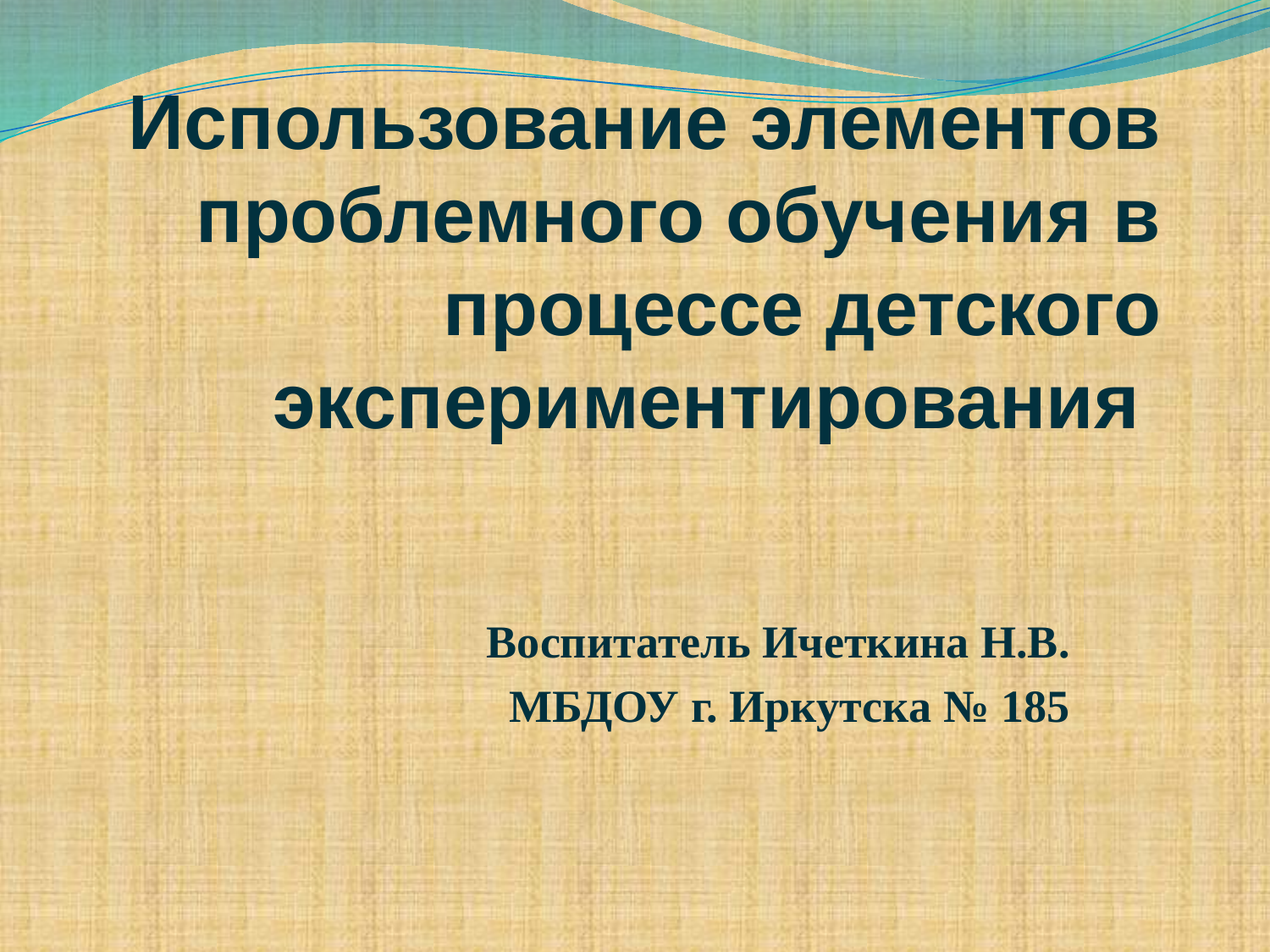

# Использование элементов проблемного обучения в процессе детского экспериментирования
Воспитатель Ичеткина Н.В.
МБДОУ г. Иркутска № 185